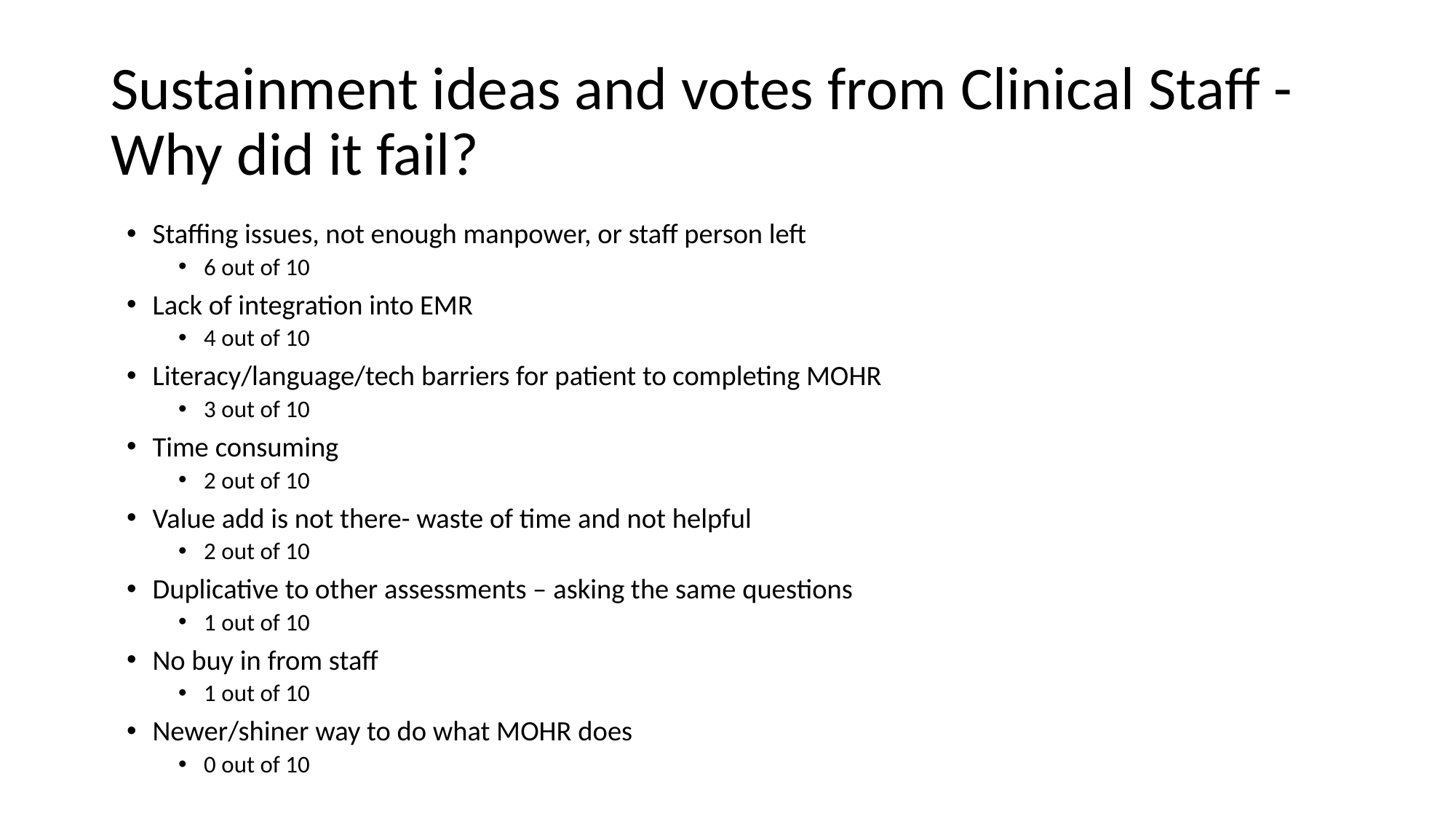

# Sustainment ideas and votes from Clinical Staff - Why did it fail?
Staffing issues, not enough manpower, or staff person left
6 out of 10
Lack of integration into EMR
4 out of 10
Literacy/language/tech barriers for patient to completing MOHR
3 out of 10
Time consuming
2 out of 10
Value add is not there- waste of time and not helpful
2 out of 10
Duplicative to other assessments – asking the same questions
1 out of 10
No buy in from staff
1 out of 10
Newer/shiner way to do what MOHR does
0 out of 10